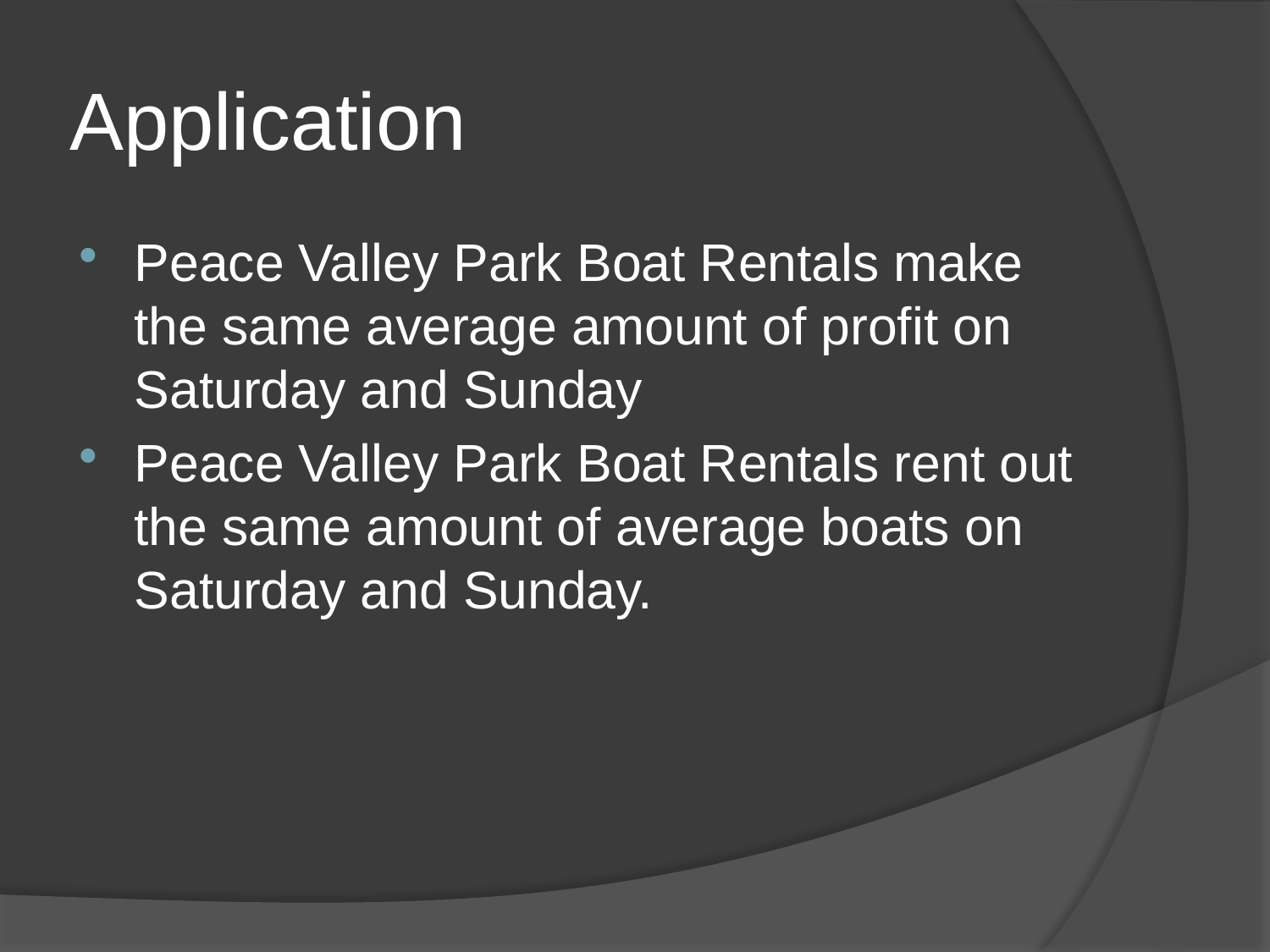

# Application
Peace Valley Park Boat Rentals make the same average amount of profit on Saturday and Sunday
Peace Valley Park Boat Rentals rent out the same amount of average boats on Saturday and Sunday.